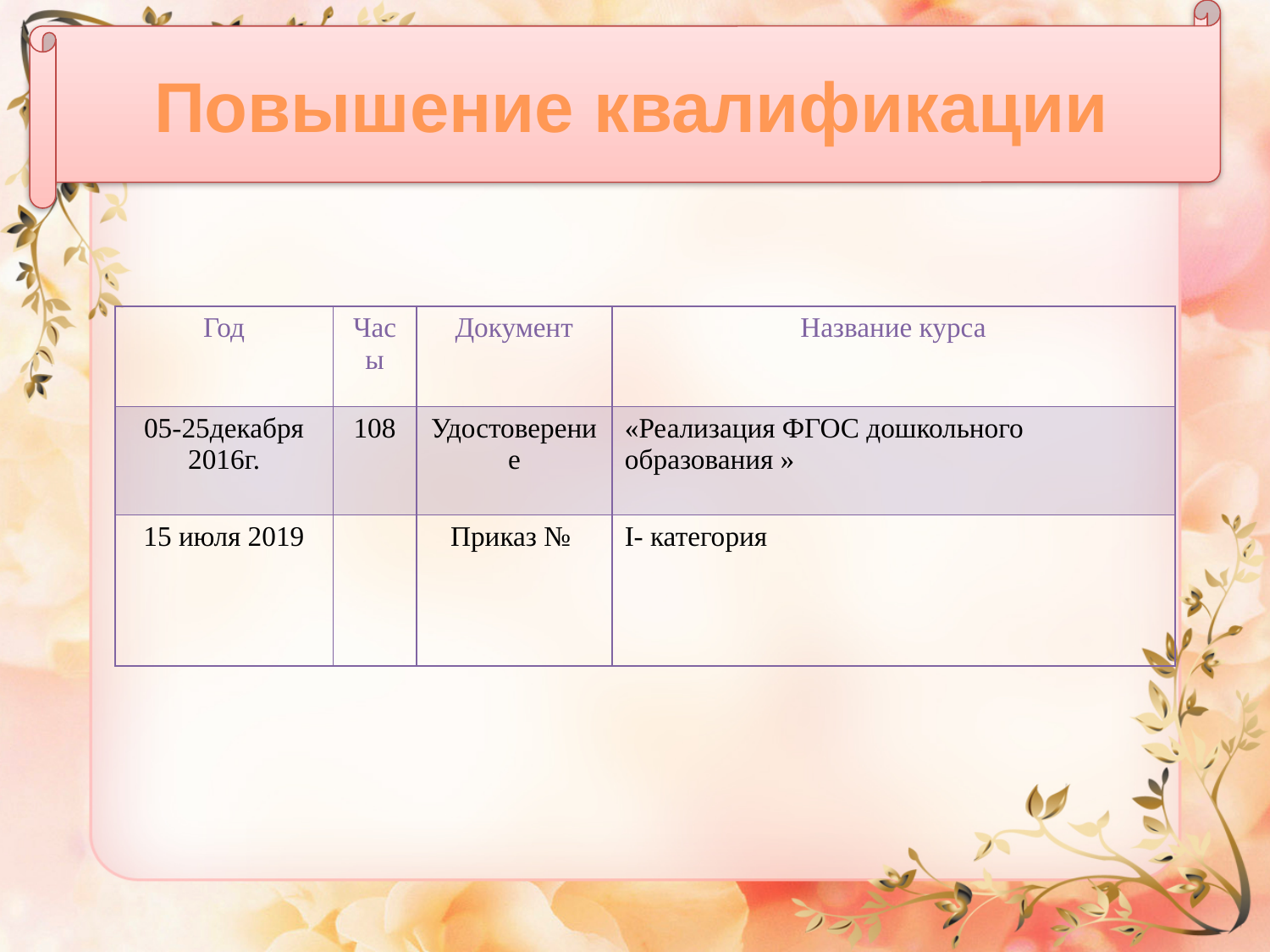

Повышение квалификации
#
| Год | Часы | Документ | Название курса |
| --- | --- | --- | --- |
| 05-25декабря 2016г. | 108 | Удостоверение | «Реализация ФГОС дошкольного образования » |
| 15 июля 2019 |  | Приказ № | I- категория |